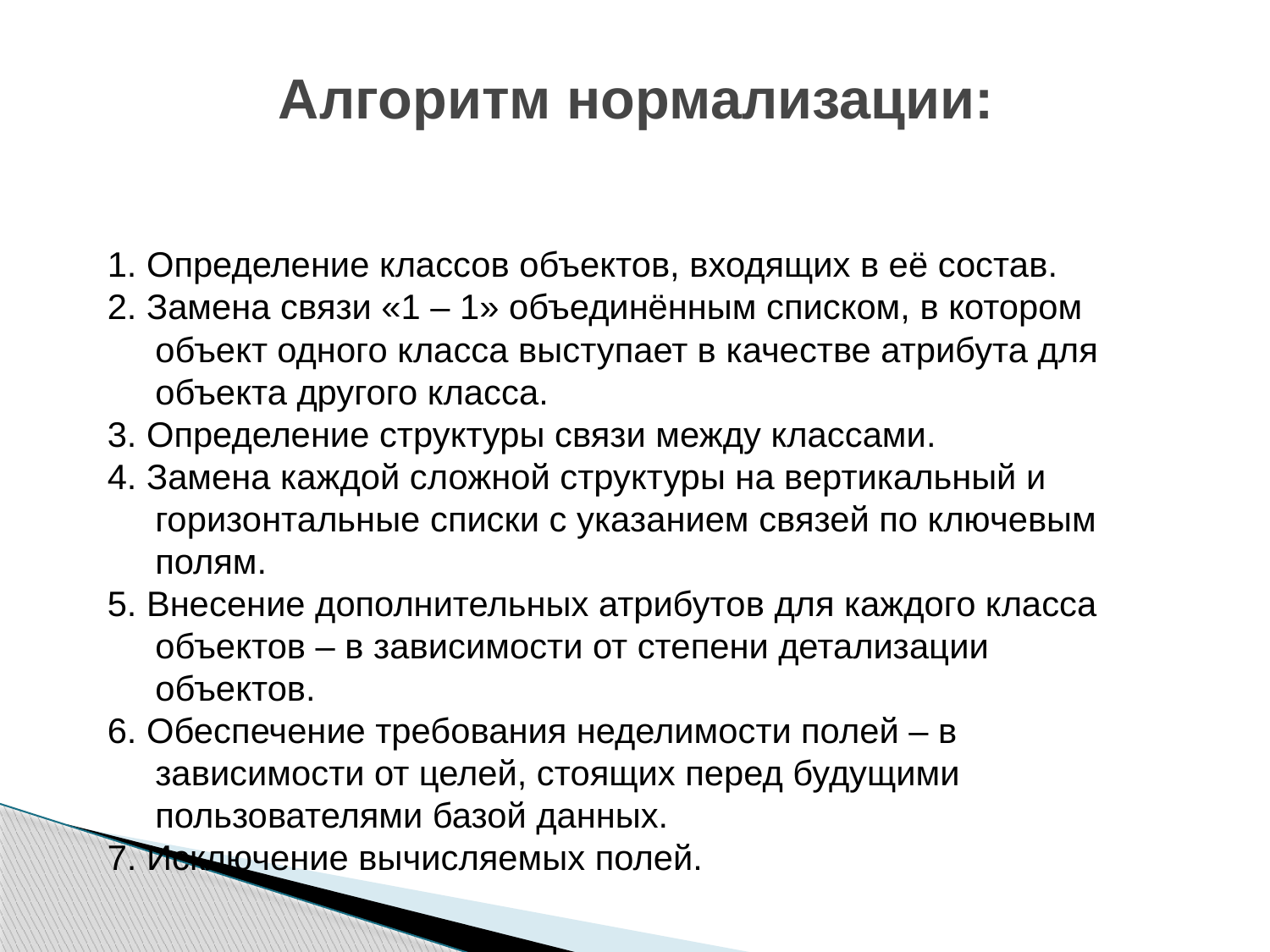

# Алгоритм нормализации:

1. Определение классов объектов, входящих в её состав.
2. Замена связи «1 – 1» объединённым списком, в котором объект одного класса выступает в качестве атрибута для объекта другого класса.
3. Определение структуры связи между классами.
4. Замена каждой сложной структуры на вертикальный и горизонтальные списки с указанием связей по ключевым полям.
5. Внесение дополнительных атрибутов для каждого класса объектов – в зависимости от степени детализации объектов.
6. Обеспечение требования неделимости полей – в зависимости от целей, стоящих перед будущими пользователями базой данных.
7. Исключение вычисляемых полей.